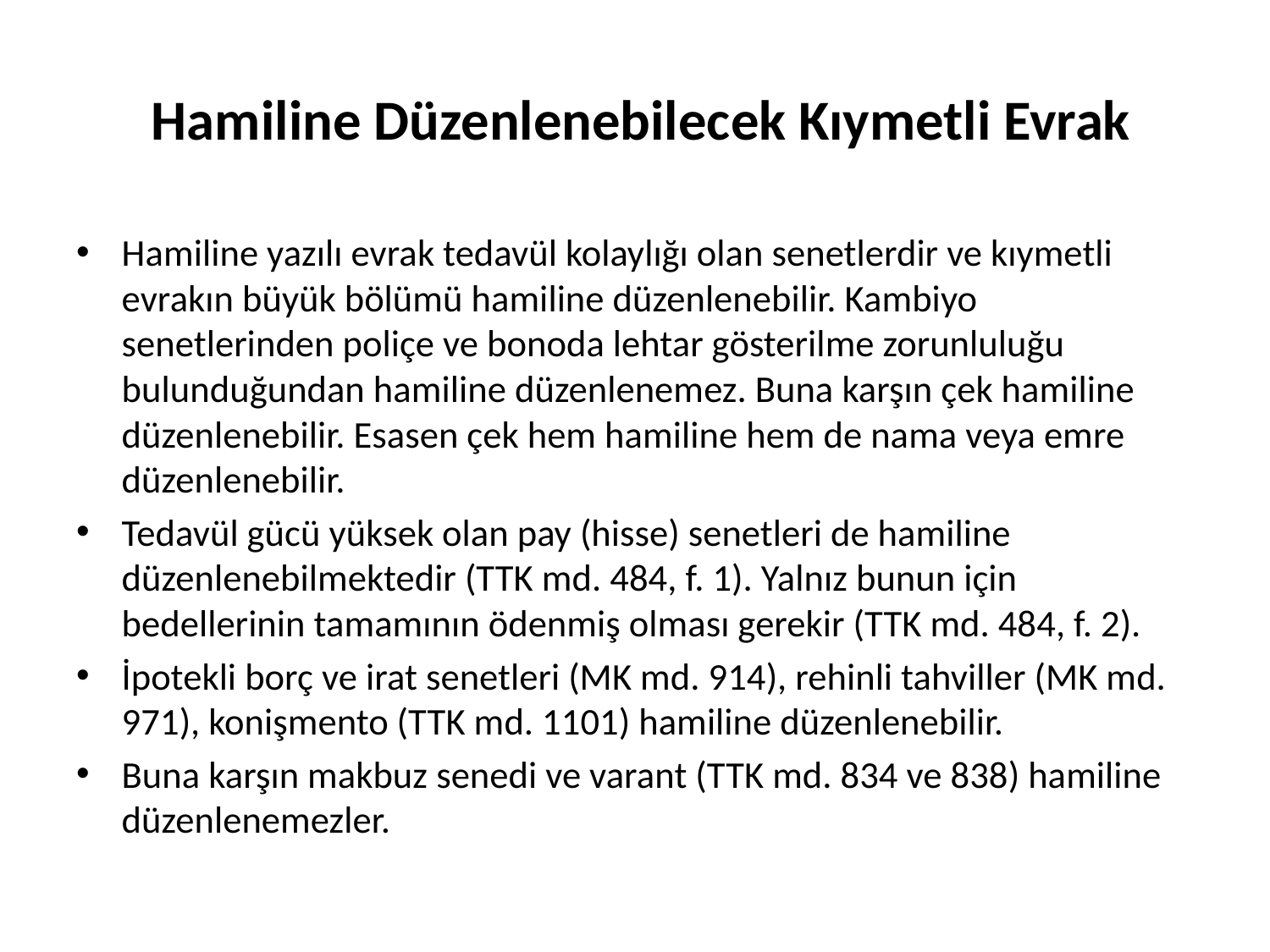

# Hamiline Düzenlenebilecek Kıymetli Evrak
Hamiline yazılı evrak tedavül kolaylığı olan senetlerdir ve kıymetli evrakın büyük bölümü hamiline düzenlenebilir. Kambiyo senetlerinden poliçe ve bonoda lehtar gösterilme zorunluluğu bulunduğundan hamiline düzenlenemez. Buna karşın çek hamiline düzenlenebilir. Esasen çek hem hamiline hem de nama veya emre düzenlenebilir.
Tedavül gücü yüksek olan pay (hisse) senetleri de hamiline düzenlenebilmektedir (TTK md. 484, f. 1). Yalnız bunun için bedellerinin tamamının ödenmiş olması gerekir (TTK md. 484, f. 2).
İpotekli borç ve irat senetleri (MK md. 914), rehinli tahviller (MK md. 971), konişmento (TTK md. 1101) hamiline düzenlenebilir.
Buna karşın makbuz senedi ve varant (TTK md. 834 ve 838) hamiline düzenlenemezler.